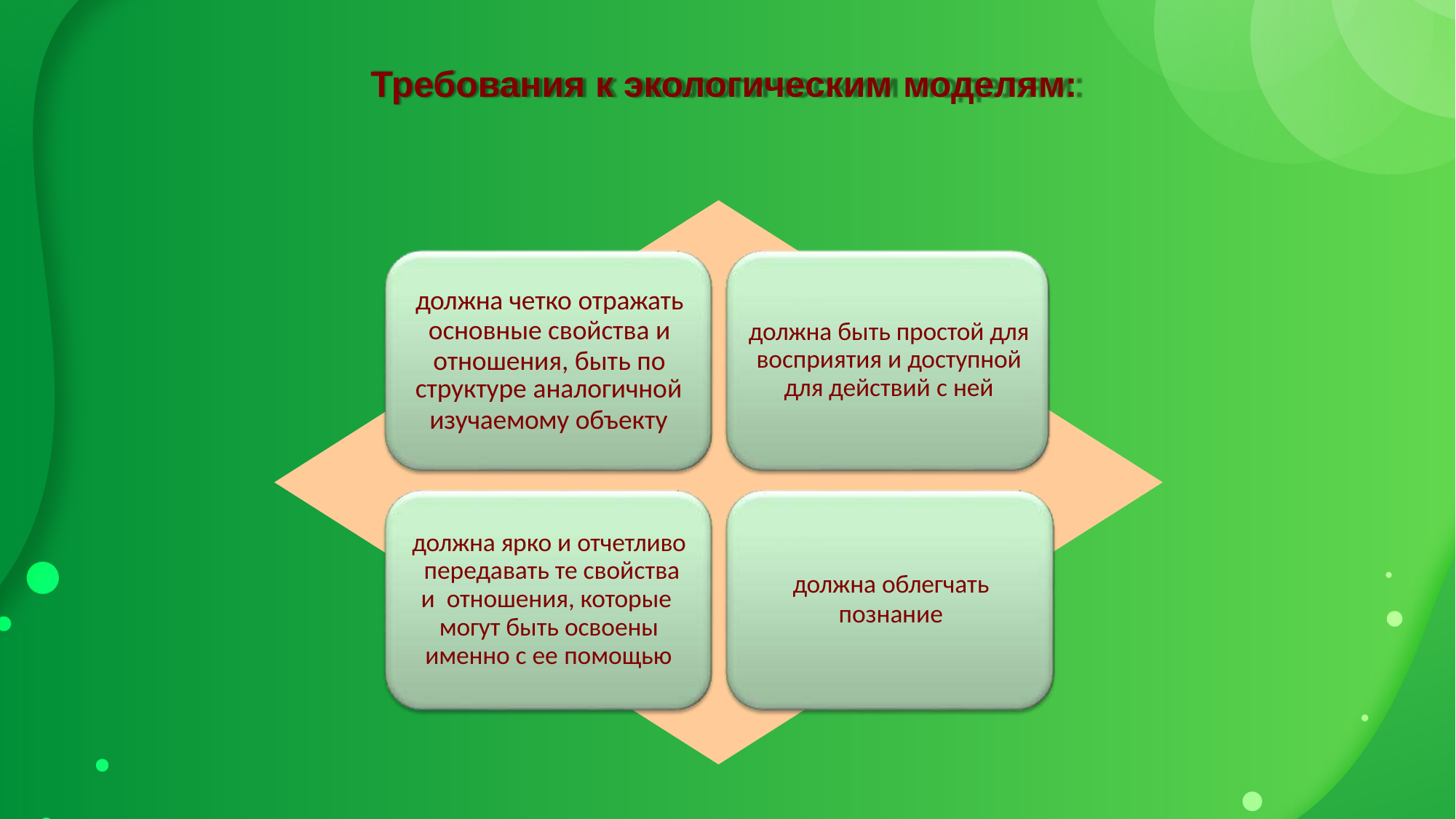

# Требования к экологическим моделям:

должна четко отражать  основные свойства и  отношения, быть по
структуре аналогичной
изучаемому объекту
должна быть простой для  восприятия и доступной  для действий с ней

должна ярко и отчетливо  передавать те свойства и  отношения, которые  могут быть освоены
именно с ее помощью
должна облегчать
познание